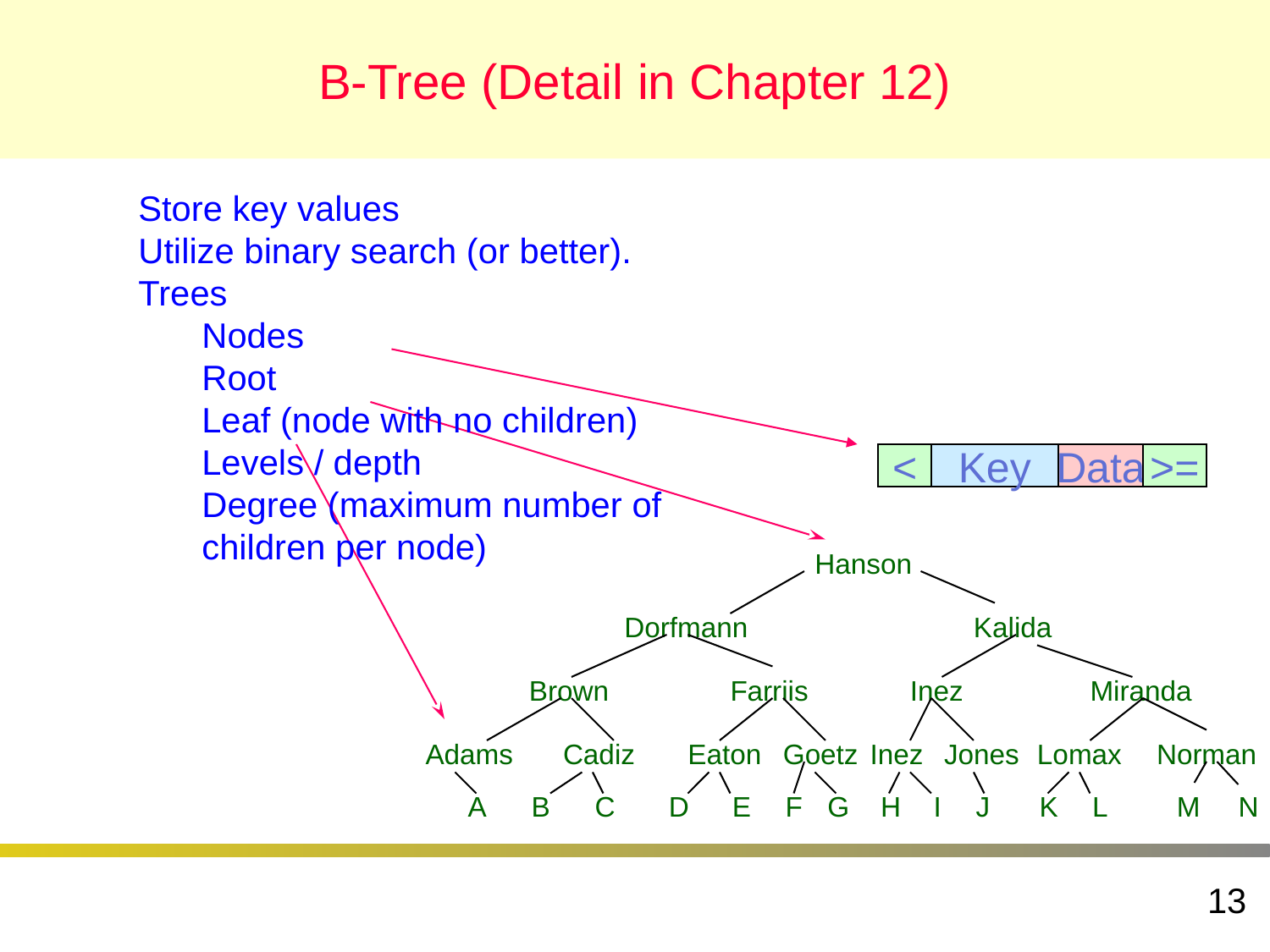

# B-Tree (Detail in Chapter 12)
Store key values
Utilize binary search (or better).
Trees
Nodes
Root
Leaf (node with no children)
Levels / depth
Degree (maximum number of children per node)

<
Key
Data
>=
Hanson

Dorfmann
Kalida

Brown
Farriis
Inez
Miranda

Adams
Cadiz
Eaton
Goetz
Jones
Lomax
Norman
Inez

A
B
C
D
E
F
G
H
I
J
K
L
M
N
13